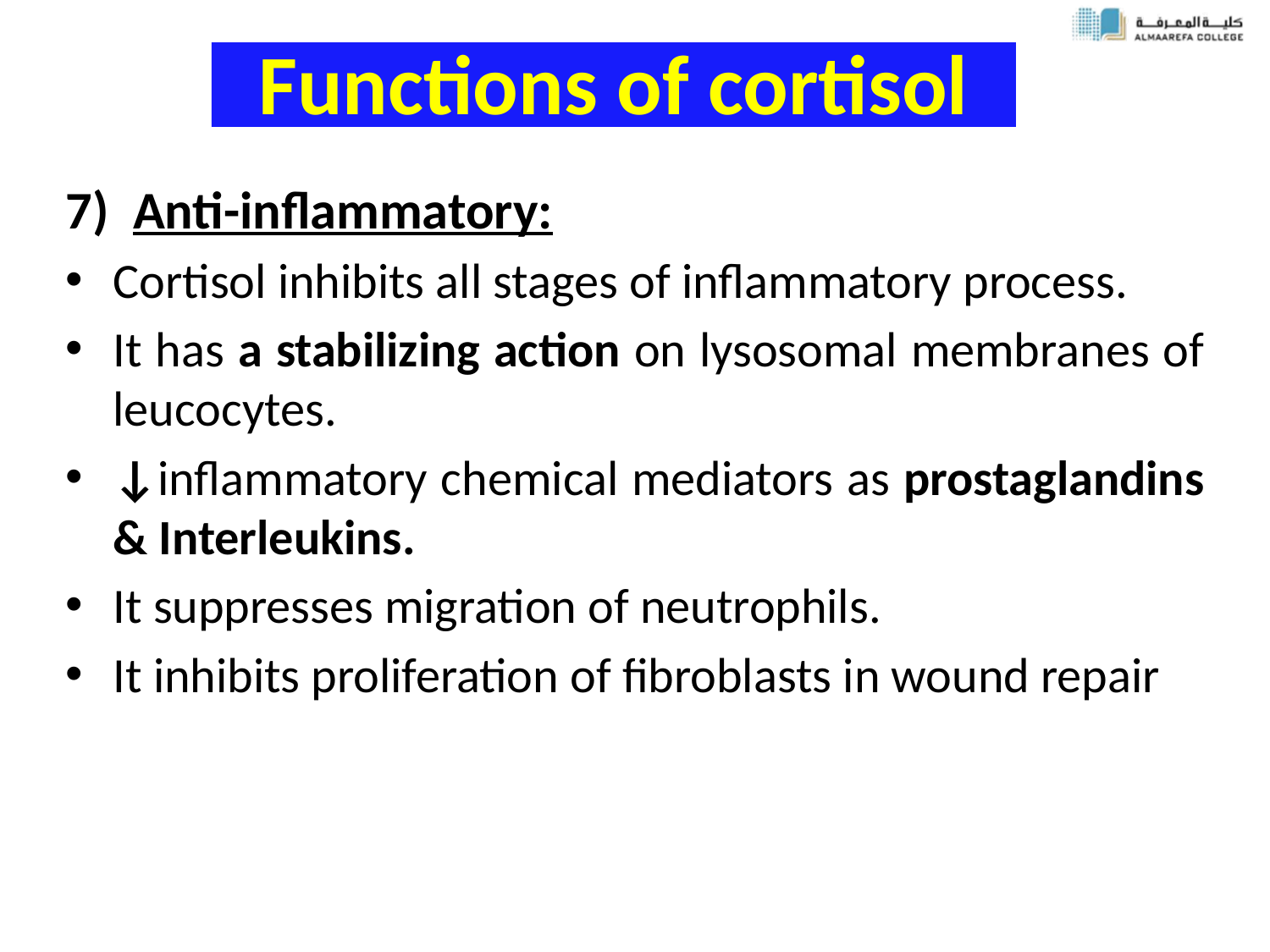

# Functions of cortisol

7)  Anti-inflammatory:
Cortisol inhibits all stages of inflammatory process.
It has a stabilizing action on lysosomal membranes of leucocytes.
↓inflammatory chemical mediators as prostaglandins & Interleukins.
It suppresses migration of neutrophils.
It inhibits proliferation of fibroblasts in wound repair